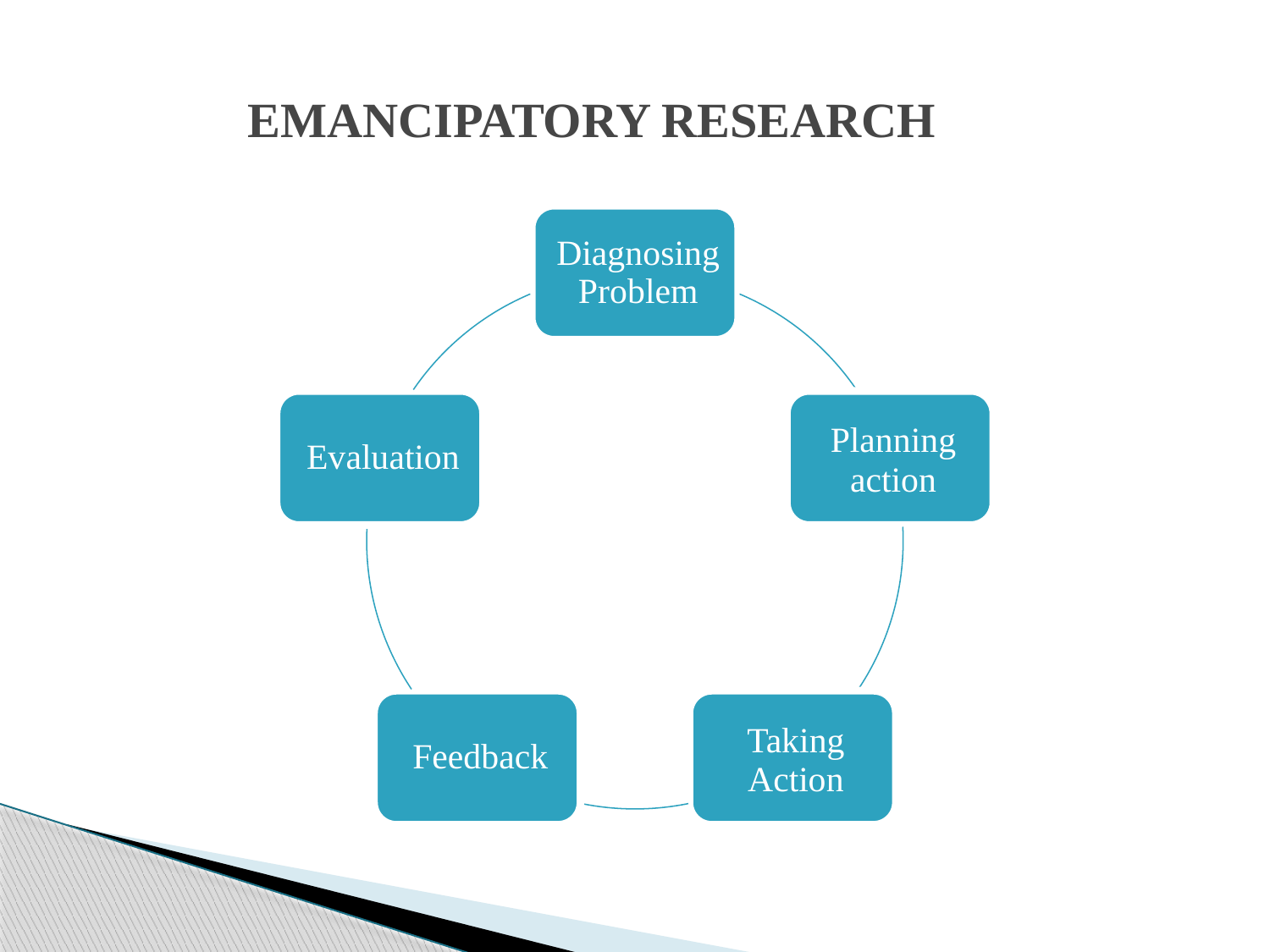

# EMANCIPATORY RESEARCH
Diagnosing Problem
Planning action
Taking Action
Feedback
Evaluation